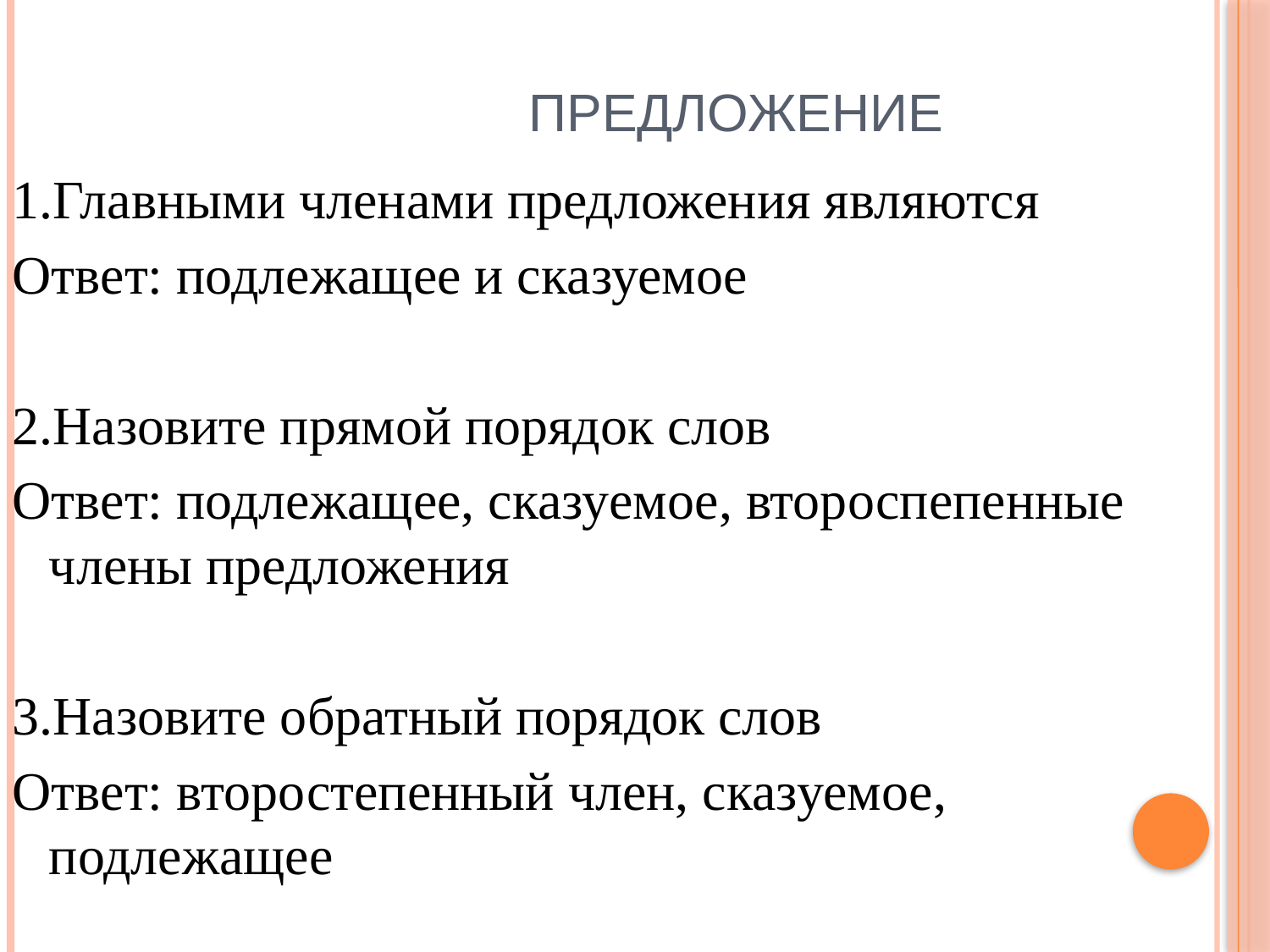

# Предложение
1.Главными членами предложения являются
Ответ: подлежащее и сказуемое

2.Назовите прямой порядок слов
Ответ: подлежащее, сказуемое, второспепенные члены предложения

3.Назовите обратный порядок слов
Ответ: второстепенный член, сказуемое, подлежащее